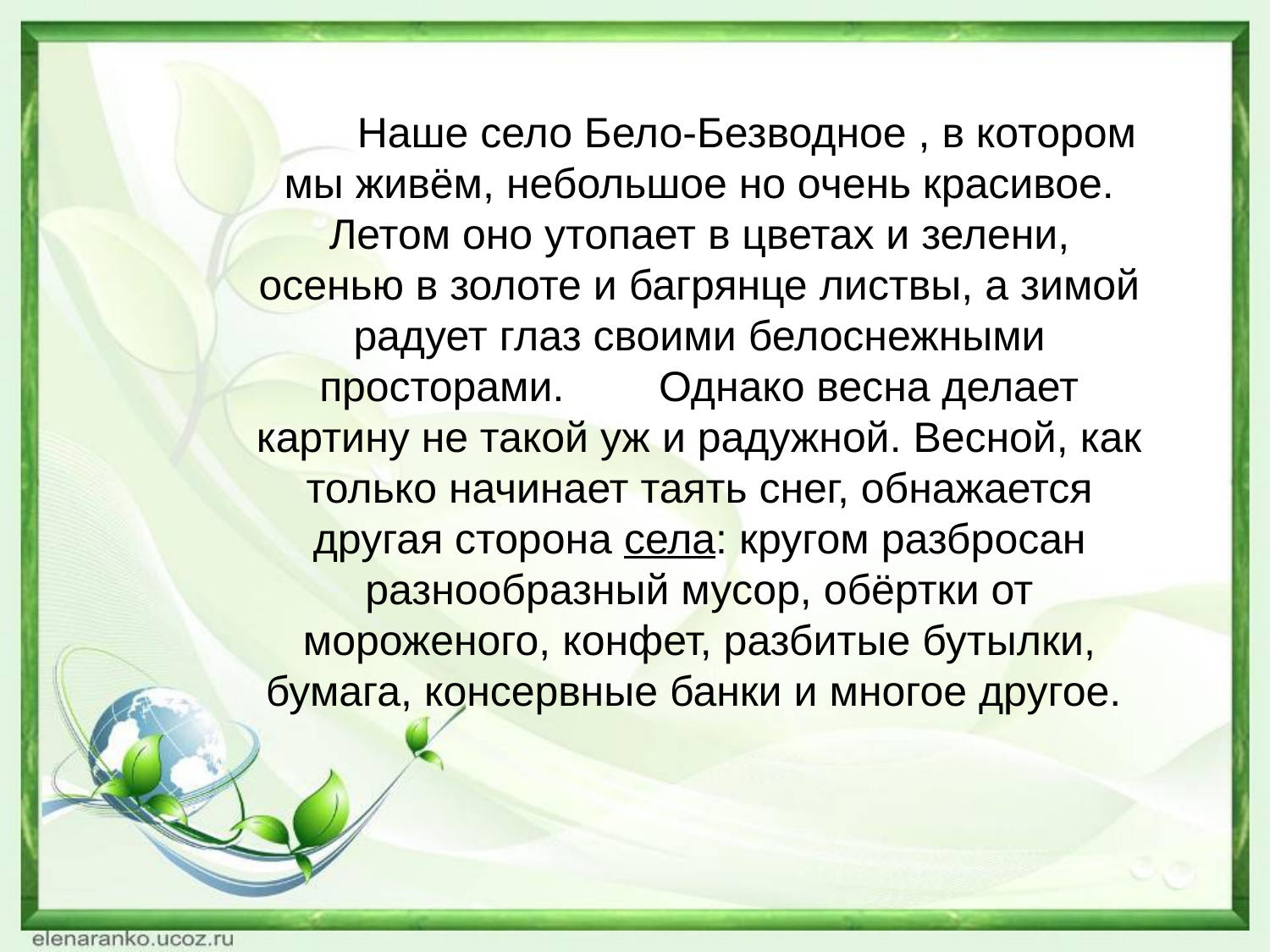

Наше село Бело-Безводное , в котором мы живём, небольшое но очень красивое. Летом оно утопает в цветах и зелени, осенью в золоте и багрянце листвы, а зимой радует глаз своими белоснежными просторами.        Однако весна делает картину не такой уж и радужной. Весной, как только начинает таять снег, обнажается другая сторона села: кругом разбросан разнообразный мусор, обёртки от мороженого, конфет, разбитые бутылки, бумага, консервные банки и многое другое.